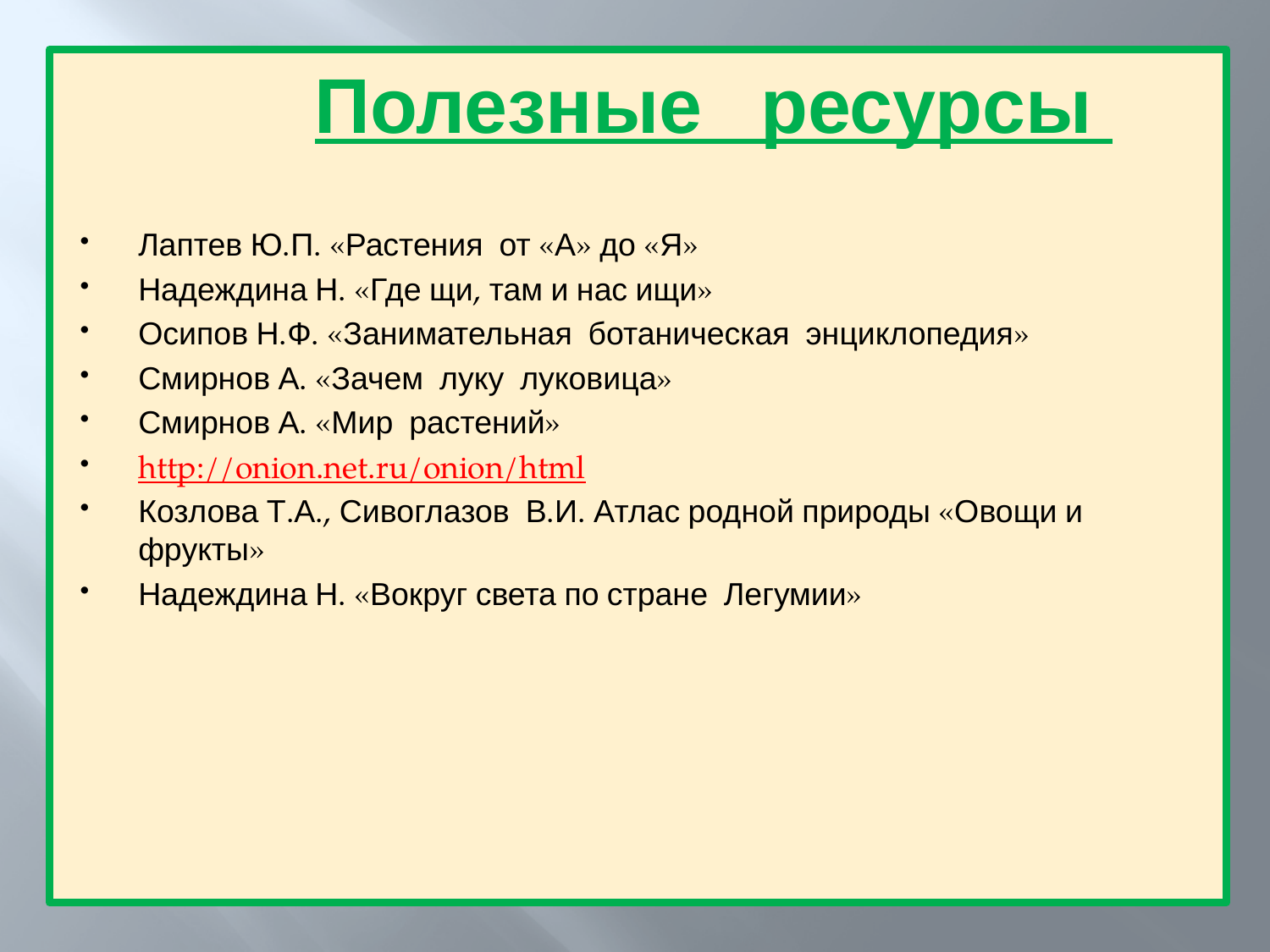

Полезные   ресурсы

Лаптев Ю.П. «Растения  от «А» до «Я»
Надеждина Н. «Где щи, там и нас ищи»
Осипов Н.Ф. «Занимательная  ботаническая  энциклопедия»
Смирнов А. «Зачем  луку  луковица»
Смирнов А. «Мир  растений»
http://onion.net.ru/onion/html
Козлова Т.А., Сивоглазов  В.И. Атлас родной природы «Овощи и фрукты»
Надеждина Н. «Вокруг света по стране  Легумии»

#